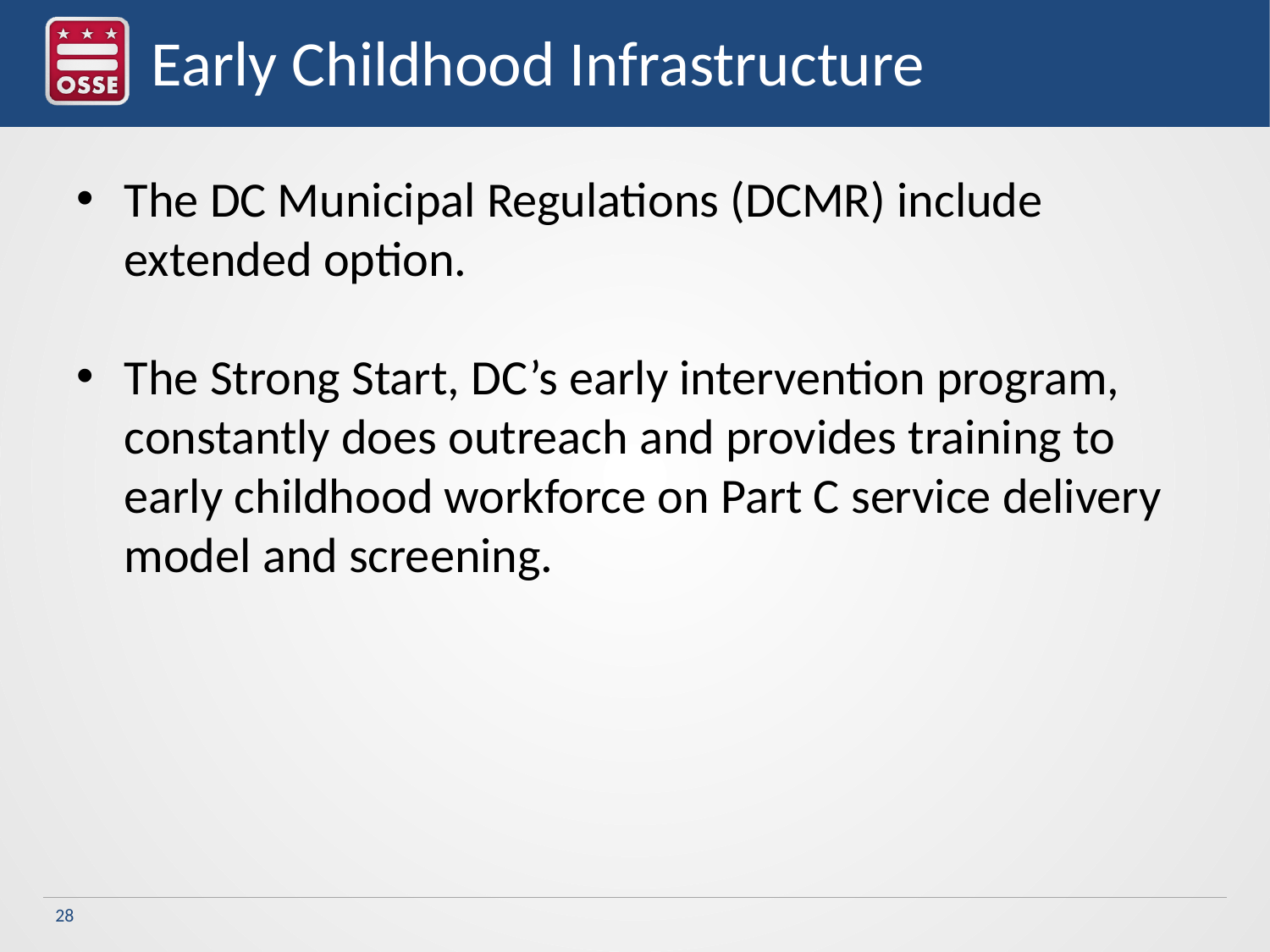

# Early Childhood Infrastructure
The DC Municipal Regulations (DCMR) include extended option.

The Strong Start, DC’s early intervention program, constantly does outreach and provides training to early childhood workforce on Part C service delivery model and screening.
28